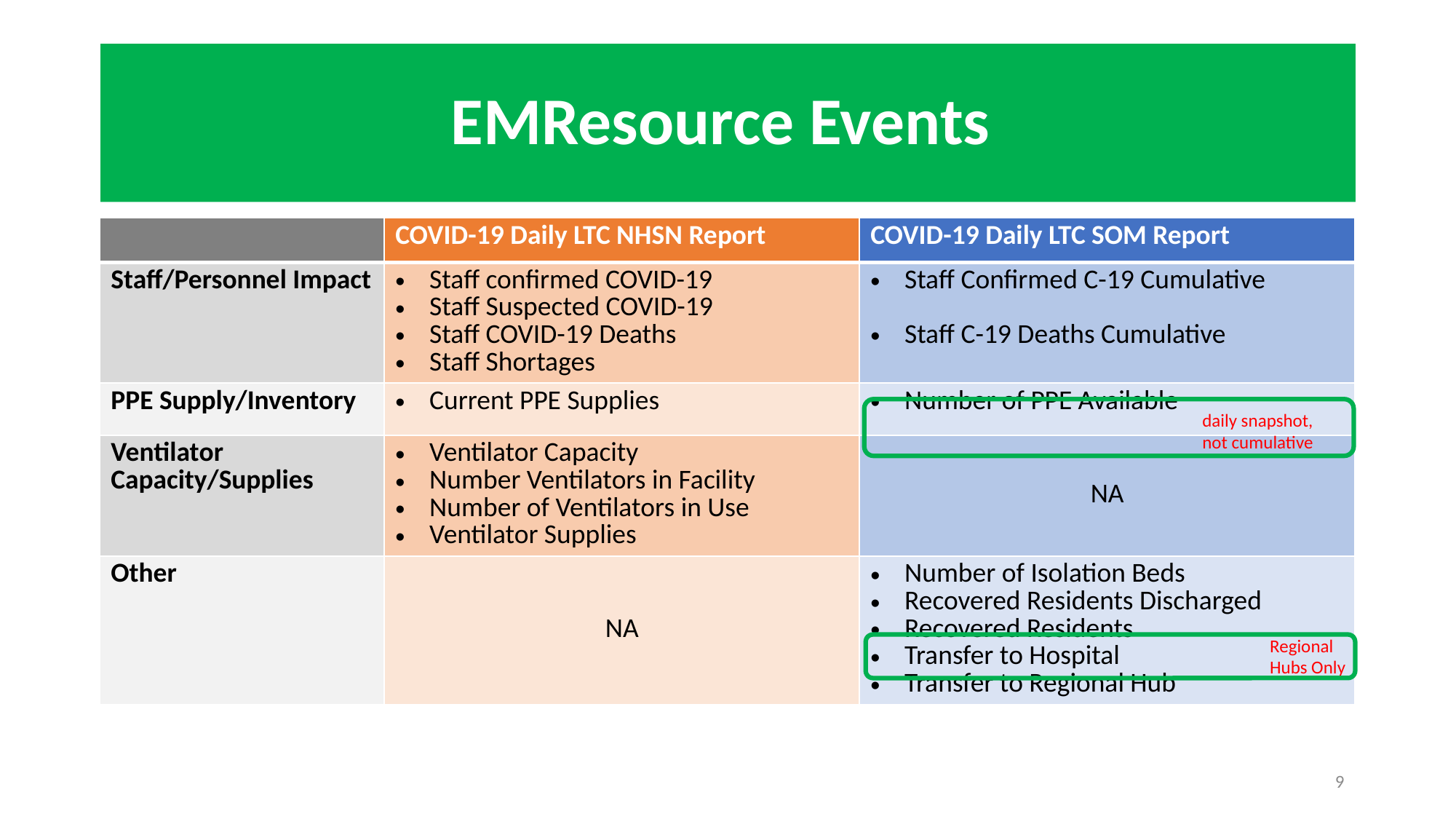

# EMResource Events
|  | COVID-19 Daily LTC NHSN Report | COVID-19 Daily LTC SOM Report |
| --- | --- | --- |
| Staff/Personnel Impact | Staff confirmed COVID-19 Staff Suspected COVID-19 Staff COVID-19 Deaths Staff Shortages | Staff Confirmed C-19 Cumulative Staff C-19 Deaths Cumulative |
| PPE Supply/Inventory | Current PPE Supplies | Number of PPE Available |
| Ventilator Capacity/Supplies | Ventilator Capacity Number Ventilators in Facility Number of Ventilators in Use Ventilator Supplies | NA |
| Other | NA | Number of Isolation Beds Recovered Residents Discharged Recovered Residents Transfer to Hospital Transfer to Regional Hub |

daily snapshot, not cumulative
Regional Hubs Only

9